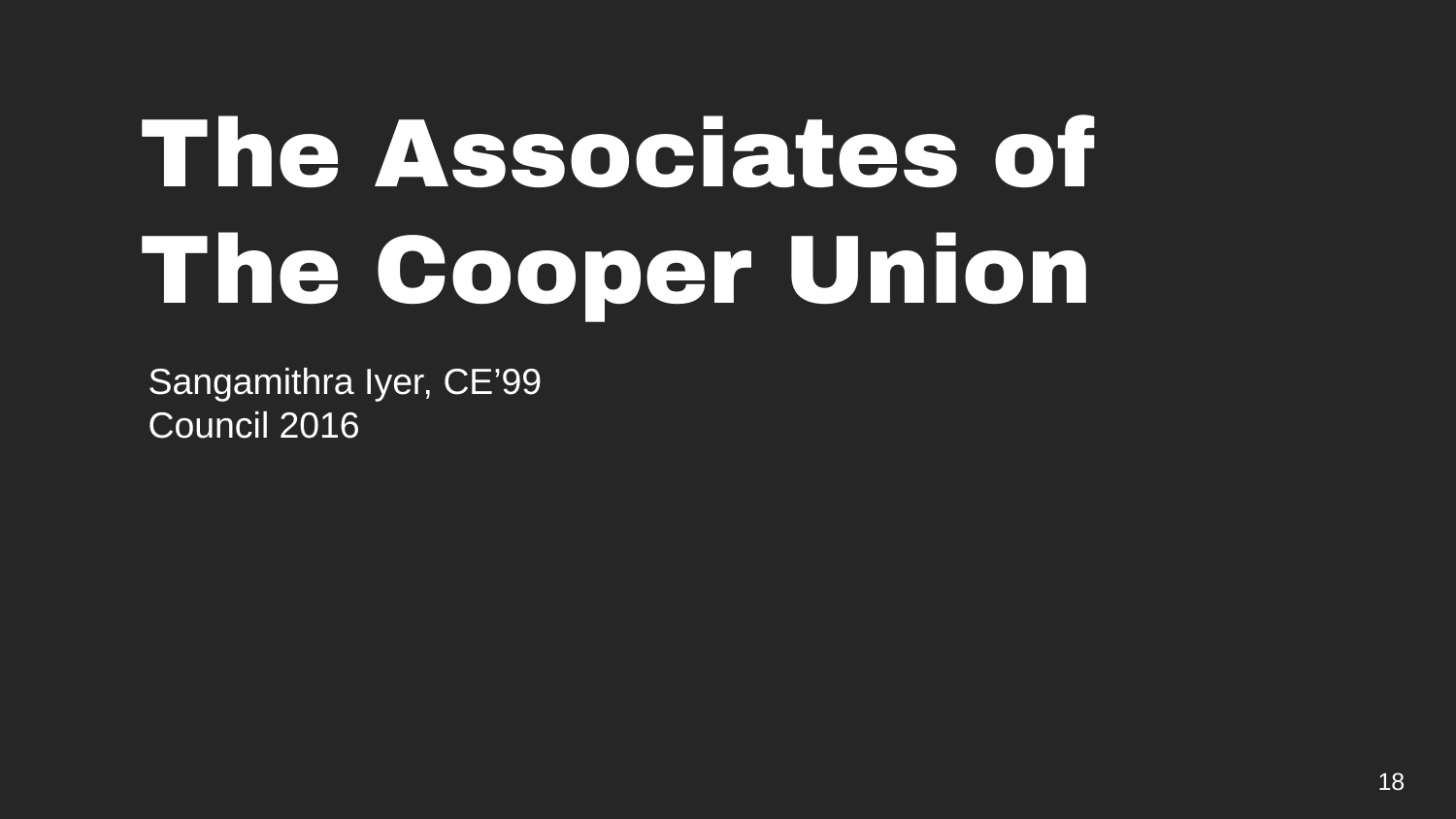

The Associates of The Cooper Union
Sangamithra Iyer, CE’99
Council 2016
18